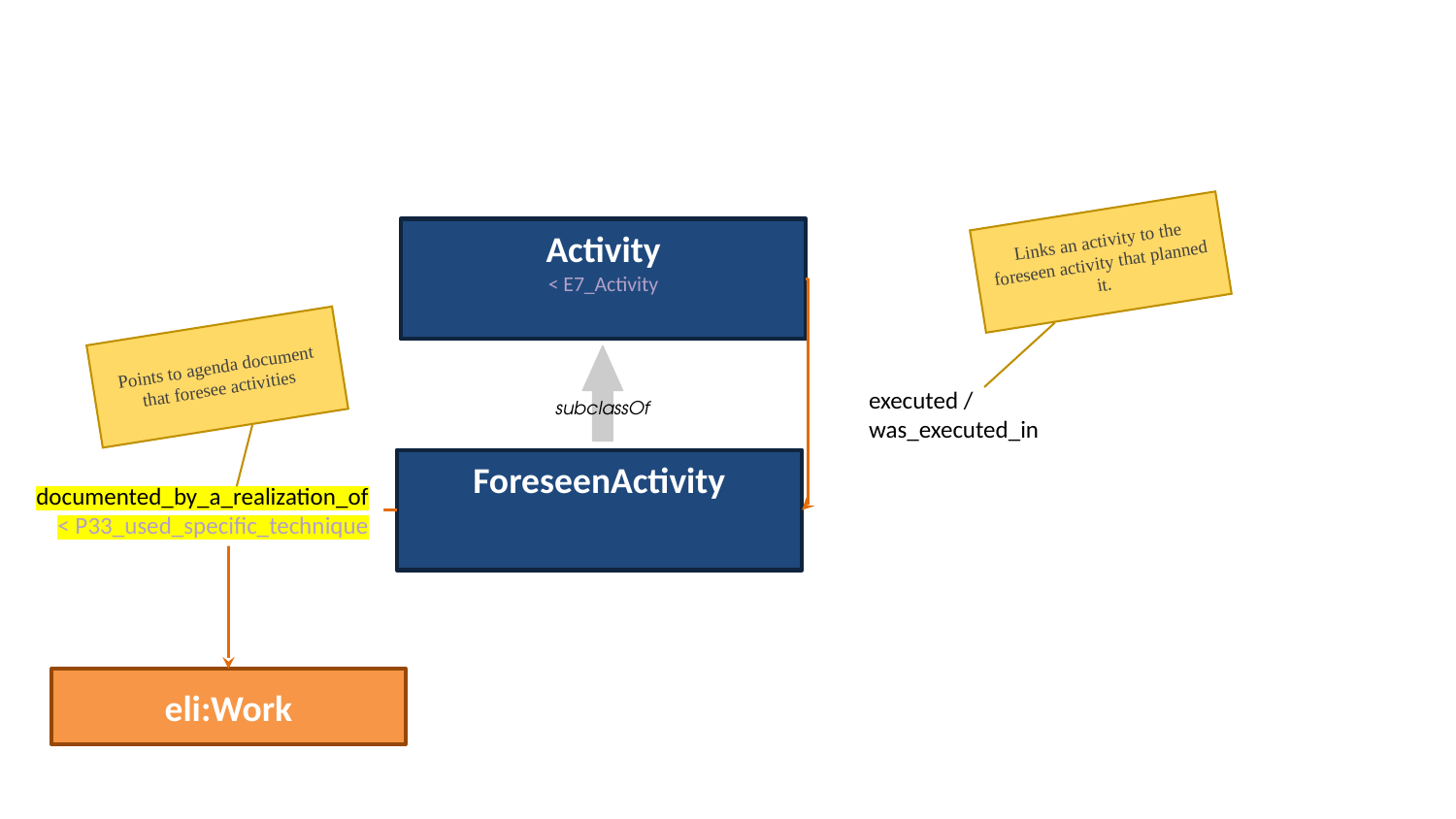

Links an activity to the foreseen activity that planned it.
Activity
< E7_Activity

Points to agenda document that foresee activities

executed / was_executed_in
subclassOf
ForeseenActivity

documented_by_a_realization_of
< P33_used_specific_technique
eli:Work